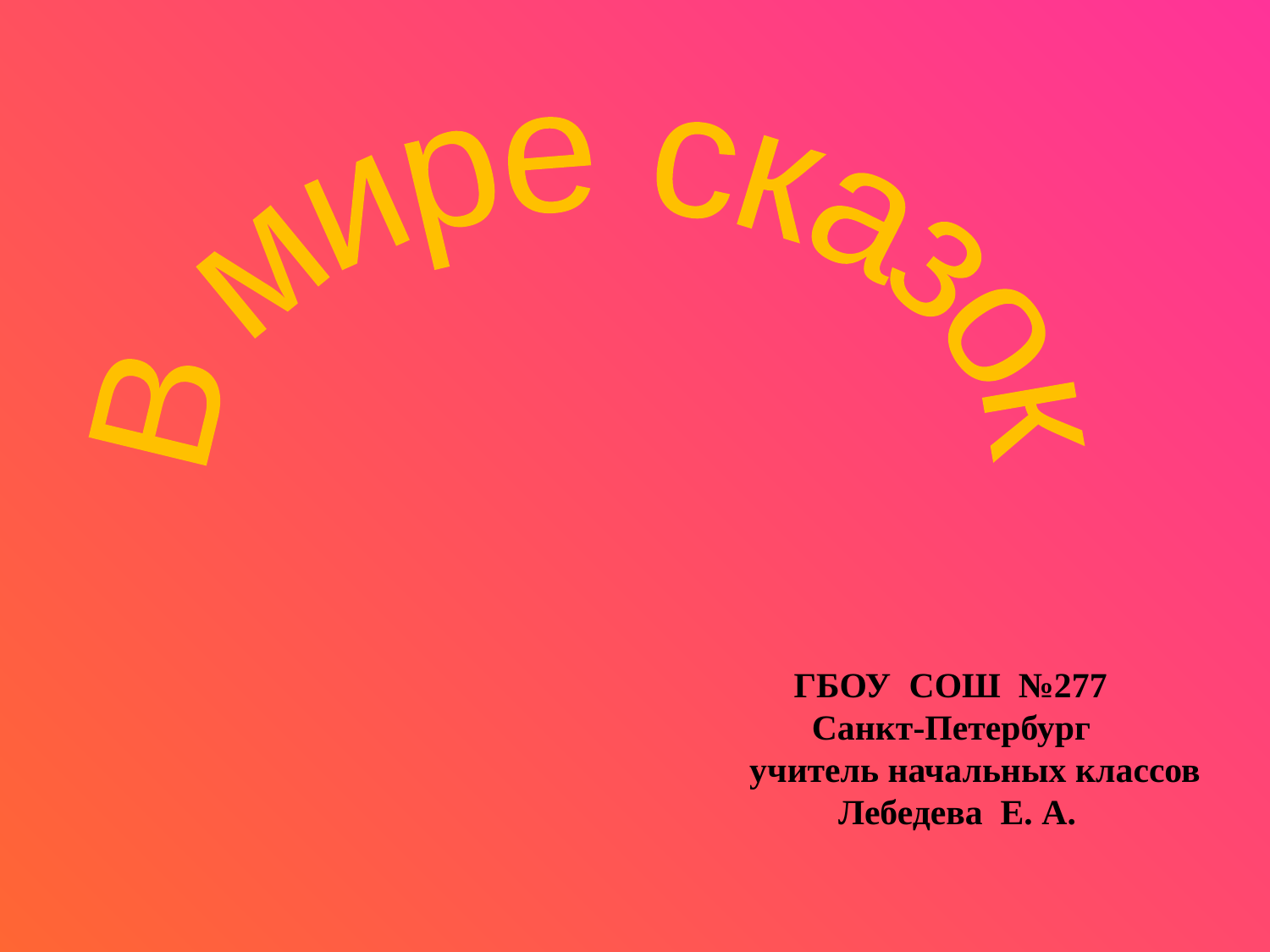

В мире сказок
     ГБОУ  СОШ  №277
       Санкт-Петербург
учитель начальных классов
          Лебедева  Е. А.